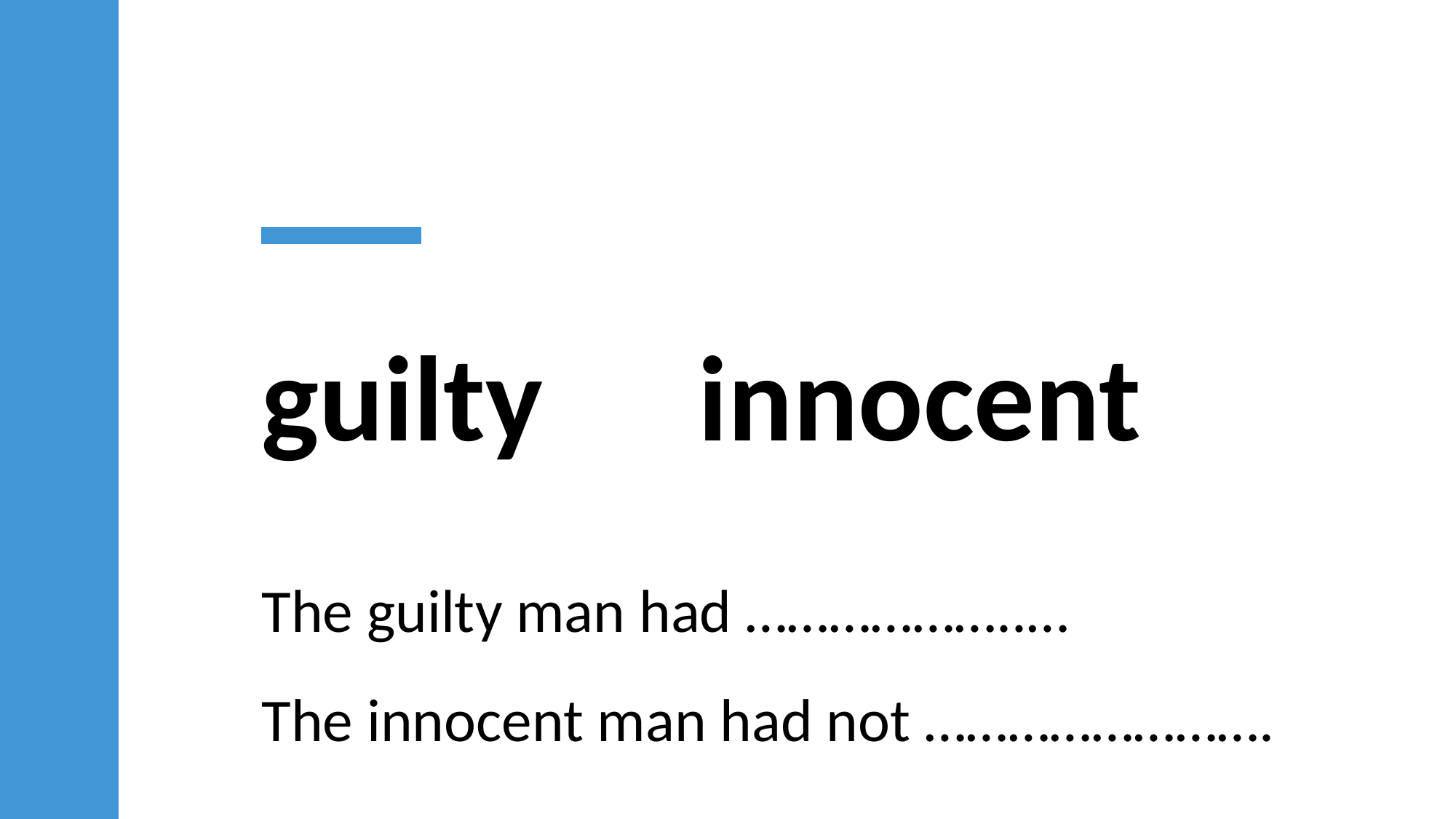

# guilty	    innocent
The guilty man had ………………..…
The innocent man had not …………………….